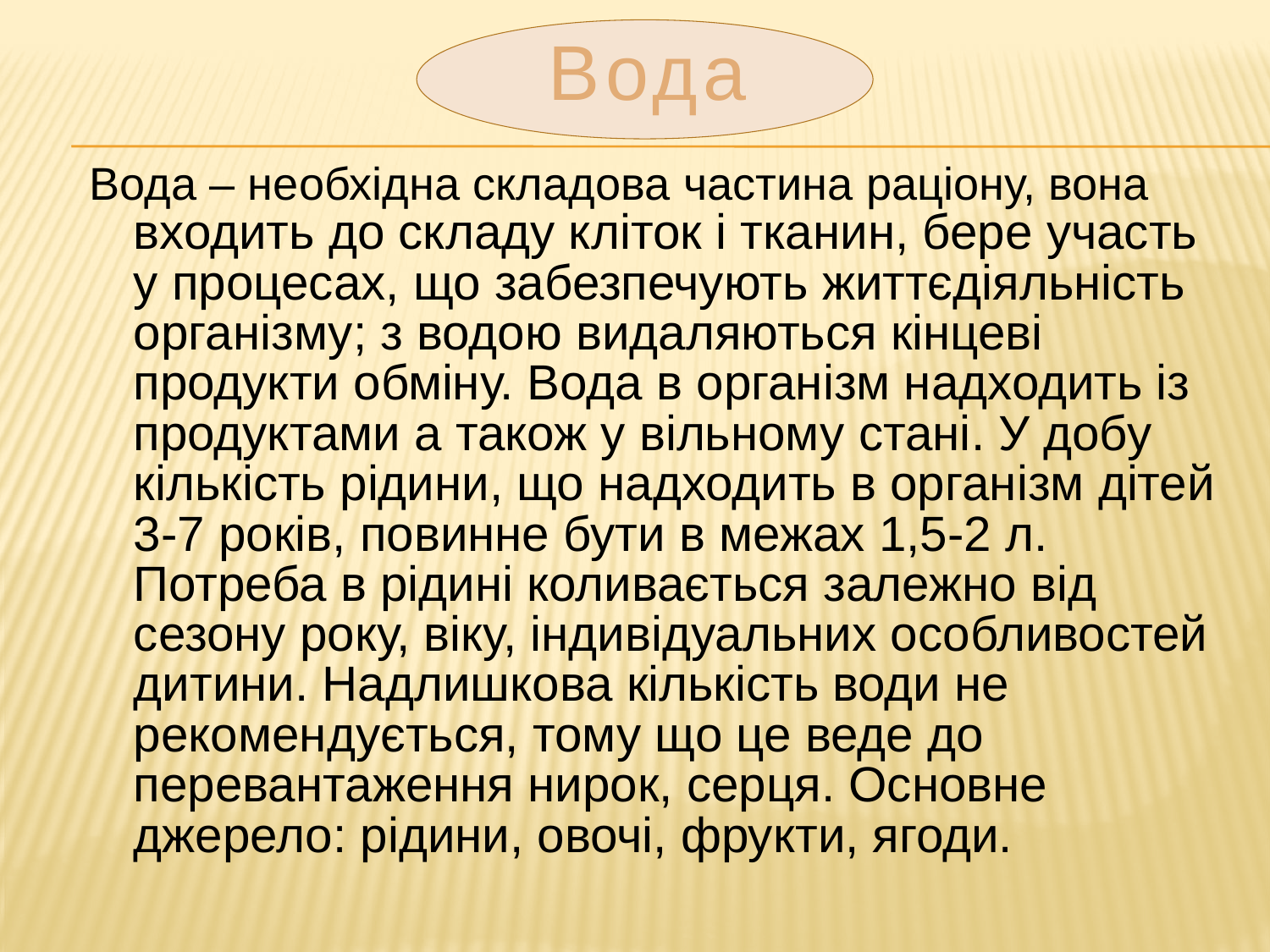

Вода
 Вода – необхідна складова частина раціону, вона входить до складу кліток і тканин, бере участь у процесах, що забезпечують життєдіяльність організму; з водою видаляються кінцеві продукти обміну. Вода в організм надходить із продуктами а також у вільному стані. У добу кількість рідини, що надходить в організм дітей 3-7 років, повинне бути в межах 1,5-2 л. Потреба в рідині коливається залежно від сезону року, віку, індивідуальних особливостей дитини. Надлишкова кількість води не рекомендується, тому що це веде до перевантаження нирок, серця. Основне джерело: рідини, овочі, фрукти, ягоди.